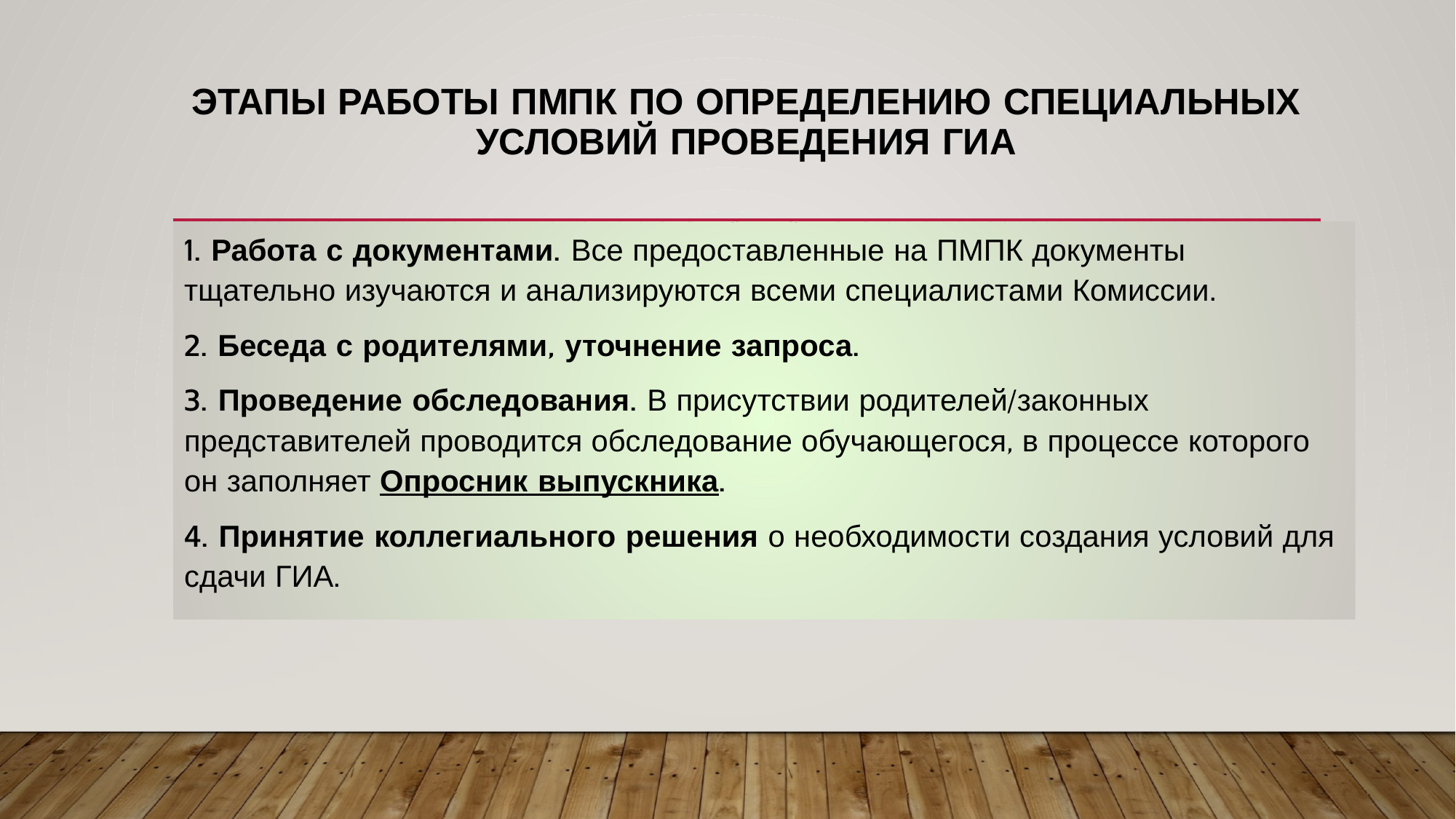

# ЭТАПЫ РАБОТЫ ПМПК ПО ОПРЕДЕЛЕНИЮ СПЕЦИАЛЬНЫХ УСЛОВИЙ ПРОВЕДЕНИЯ ГИА
1. Работа с документами. Все предоставленные на ПМПК документы тщательно изучаются и анализируются всеми специалистами Комиссии.
2. Беседа с родителями, уточнение запроса.
3. Проведение обследования. В присутствии родителей/законных представителей проводится обследование обучающегося, в процессе которого он заполняет Опросник выпускника.
4. Принятие коллегиального решения о необходимости создания условий для сдачи ГИА.